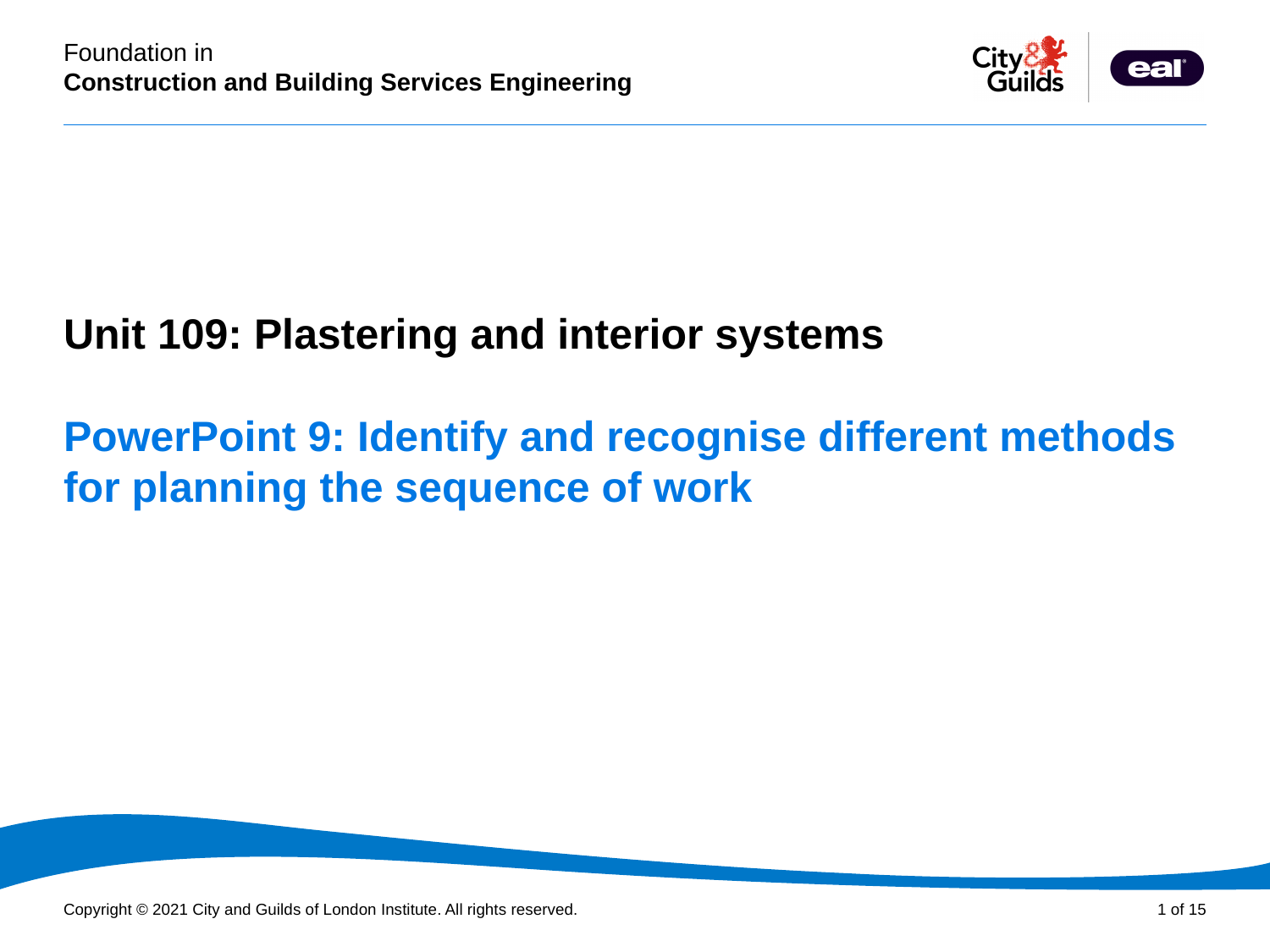

PowerPoint presentation
Unit 109: Plastering and interior systems
# PowerPoint 9: Identify and recognise different methods for planning the sequence of work